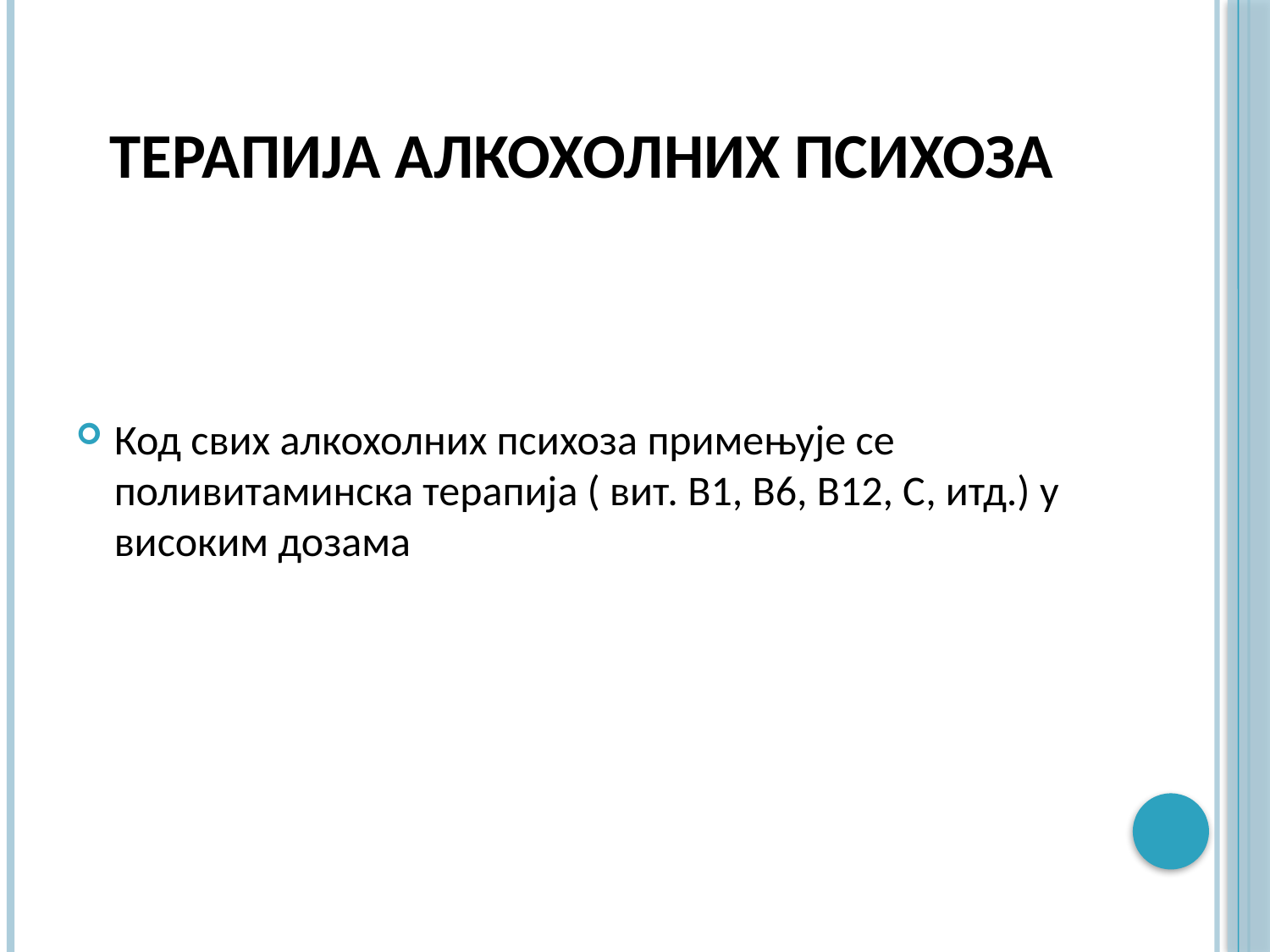

# Терапија алкохолних психоза

Код свих алкохолних психоза примењује се поливитаминска терапија ( вит. B1, B6, B12, C, итд.) у високим дозама